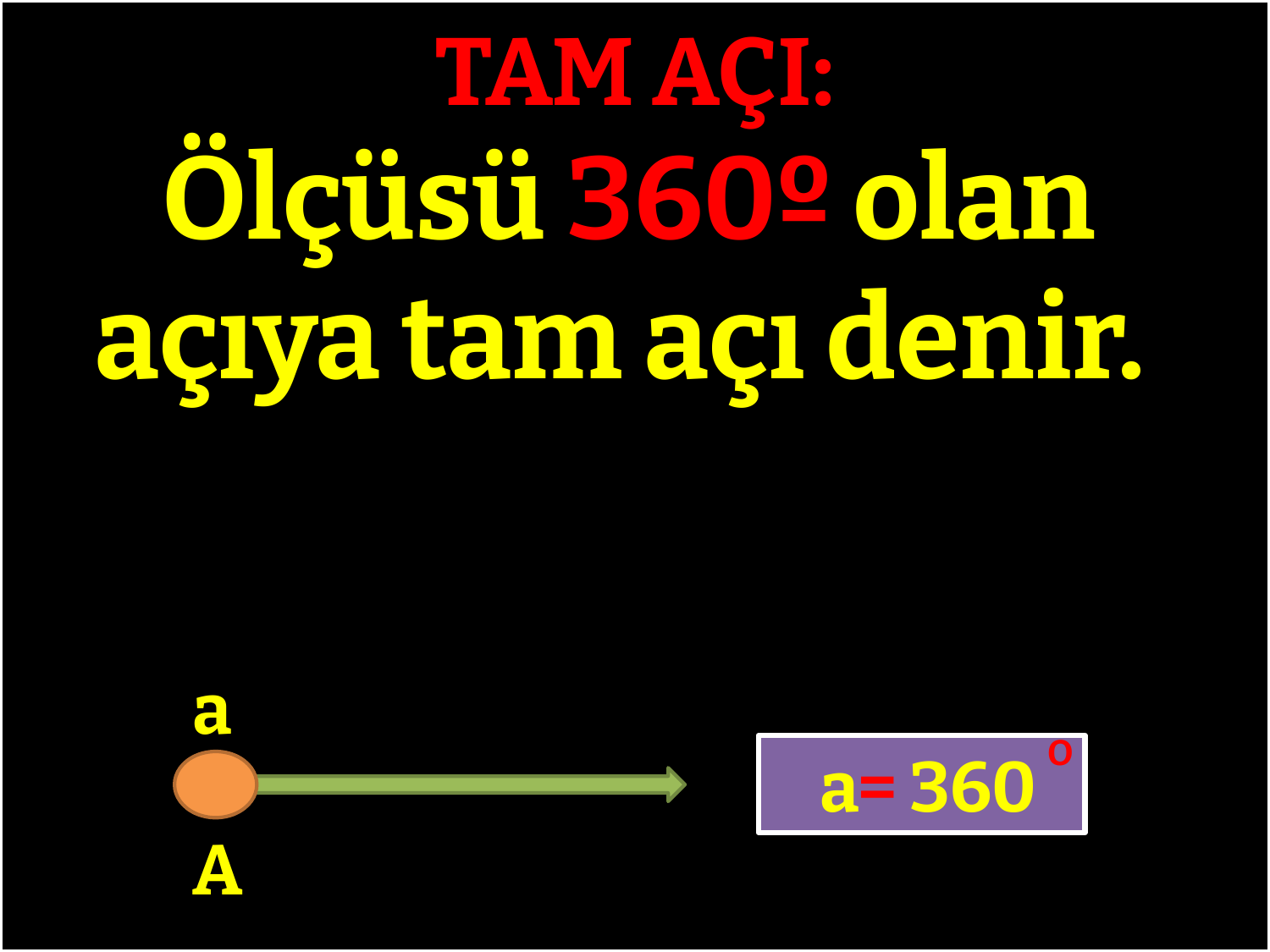

TAM AÇI:
Ölçüsü 360º olan açıya tam açı denir.

#
a
O
 a= 360

A